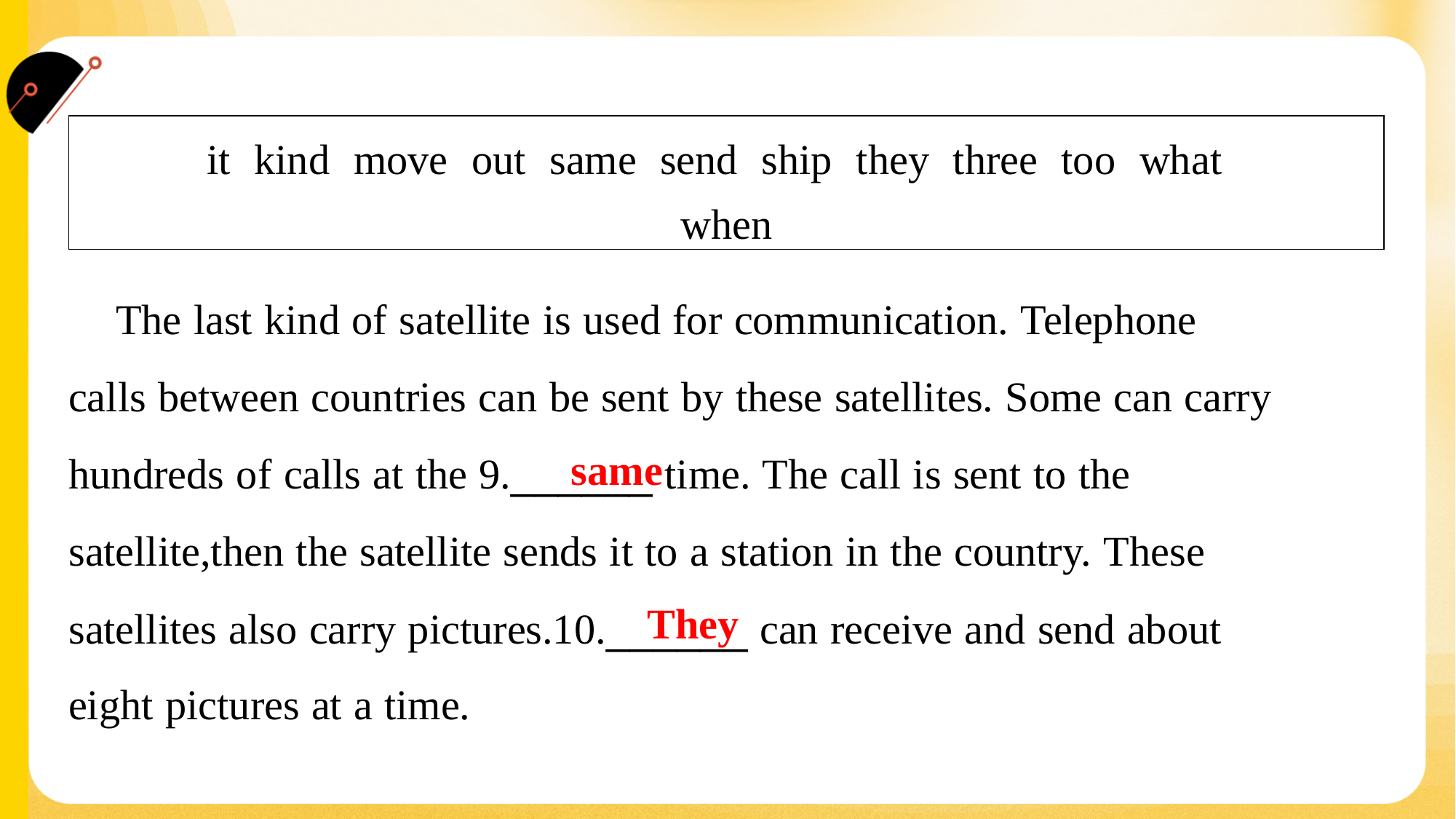

| it kind move out same send ship they three too what when |
| --- |
    The last kind of satellite is used for communication. Telephone
calls between countries can be sent by these satellites. Some can carry
hundreds of calls at the 9.______ time. The call is sent to the
satellite,then the satellite sends it to a station in the country. These
satellites also carry pictures.10.______ can receive and send about
eight pictures at a time.#1.1.4
same
They